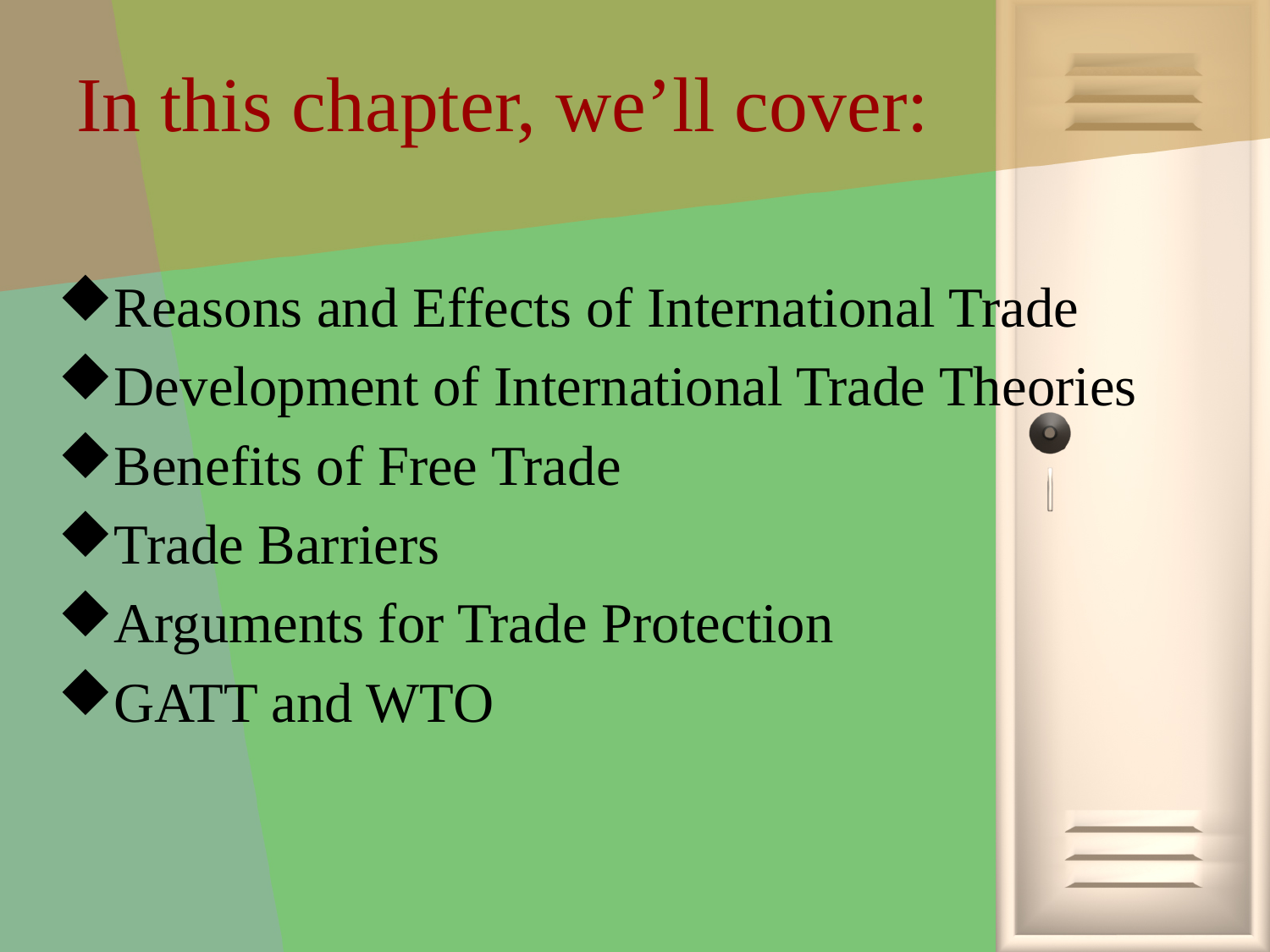

# In this chapter, we’ll cover:
Reasons and Effects of International Trade
Development of International Trade Theories
Benefits of Free Trade
Trade Barriers
Arguments for Trade Protection
GATT and WTO